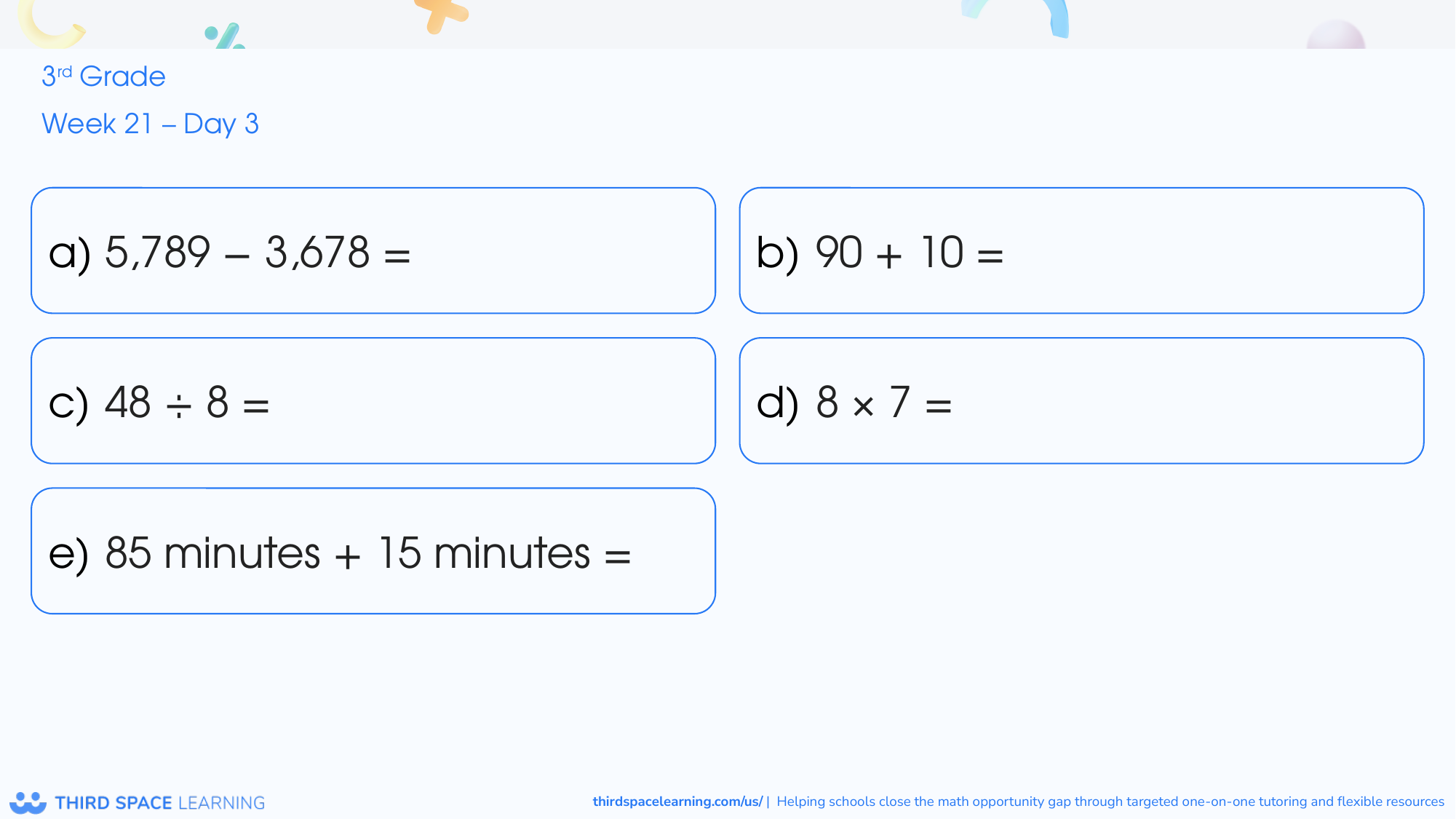

3rd Grade
Week 21 – Day 3
5,789 − 3,678 =
90 + 10 =
48 ÷ 8 =
8 × 7 =
85 minutes + 15 minutes =